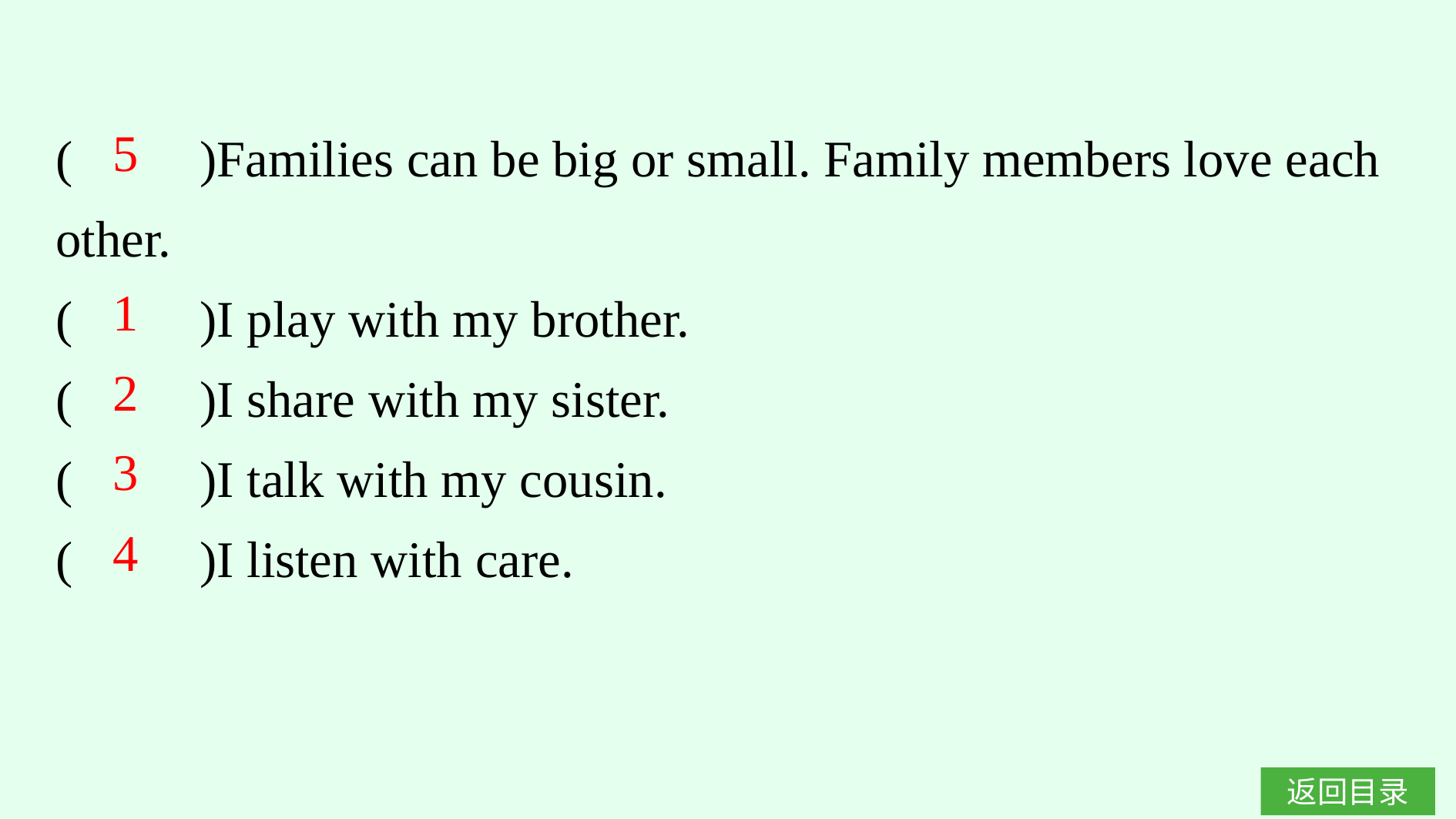

(　　)Families can be big or small. Family members love each other.
(　　)I play with my brother.
(　　)I share with my sister.
(　　)I talk with my cousin.
(　　)I listen with care.
5
1
2
3
4